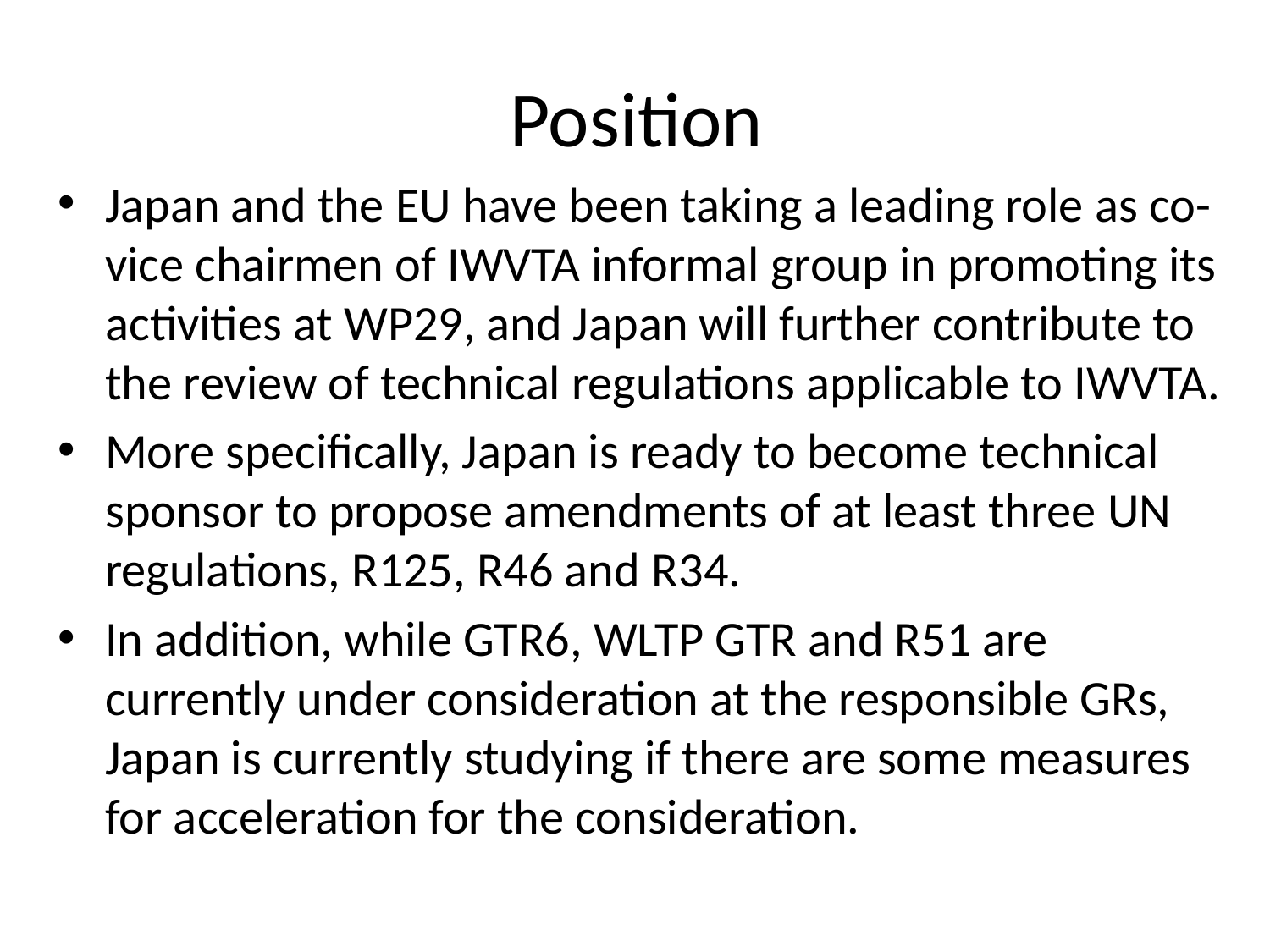

# Position
Japan and the EU have been taking a leading role as co-vice chairmen of IWVTA informal group in promoting its activities at WP29, and Japan will further contribute to the review of technical regulations applicable to IWVTA.
More specifically, Japan is ready to become technical sponsor to propose amendments of at least three UN regulations, R125, R46 and R34.
In addition, while GTR6, WLTP GTR and R51 are currently under consideration at the responsible GRs, Japan is currently studying if there are some measures for acceleration for the consideration.